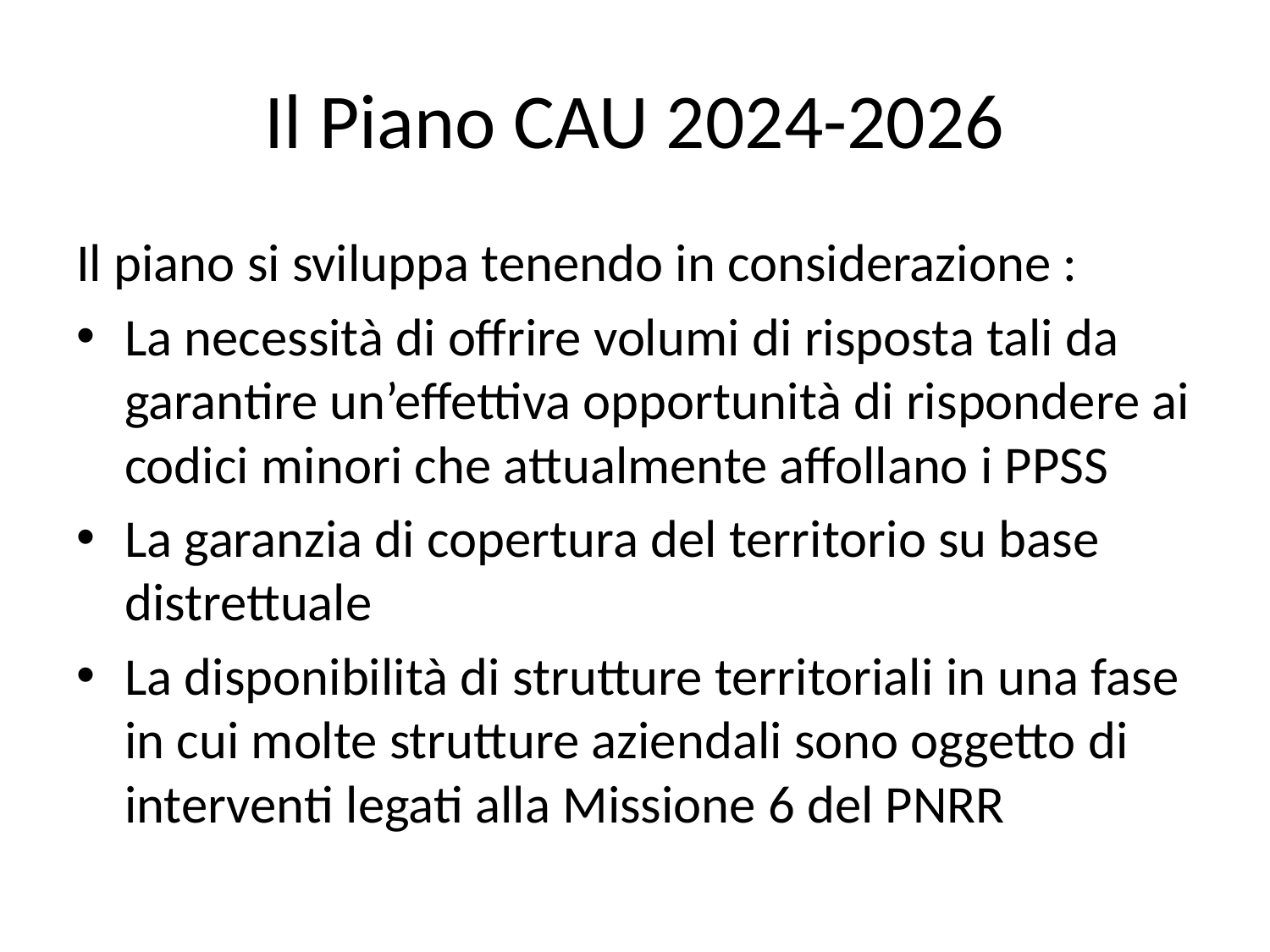

# Il Piano CAU 2024-2026
Il piano si sviluppa tenendo in considerazione :
La necessità di offrire volumi di risposta tali da garantire un’effettiva opportunità di rispondere ai codici minori che attualmente affollano i PPSS
La garanzia di copertura del territorio su base distrettuale
La disponibilità di strutture territoriali in una fase in cui molte strutture aziendali sono oggetto di interventi legati alla Missione 6 del PNRR